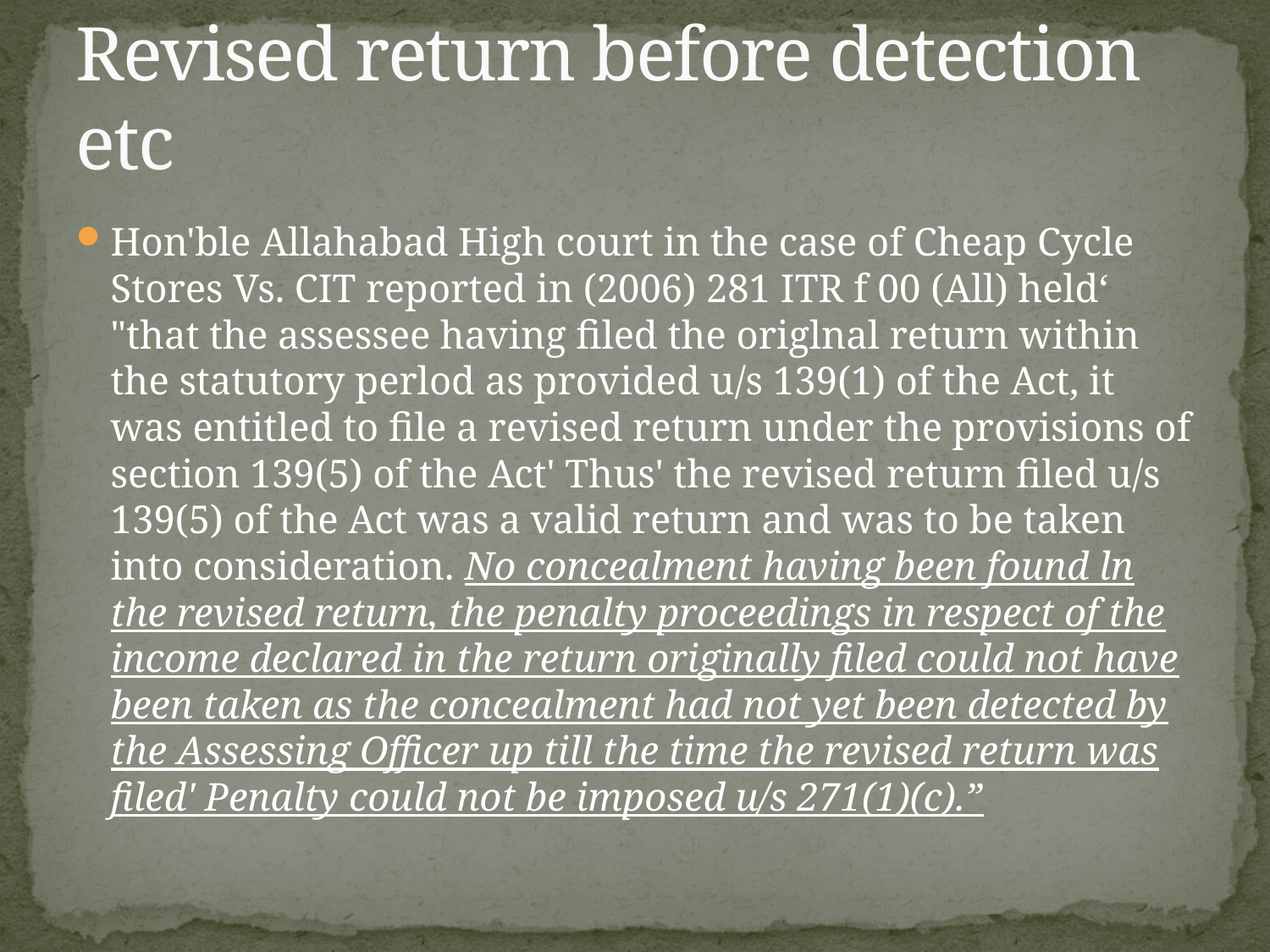

# Revised return before detection etc
Hon'ble Allahabad High court in the case of Cheap Cycle Stores Vs. CIT reported in (2006) 281 ITR f 00 (All) held‘ "that the assessee having filed the origlnal return within the statutory perlod as provided u/s 139(1) of the Act, it was entitled to file a revised return under the provisions of section 139(5) of the Act' Thus' the revised return filed u/s 139(5) of the Act was a valid return and was to be taken into consideration. No concealment having been found ln the revised return, the penalty proceedings in respect of the income declared in the return originally filed could not have been taken as the concealment had not yet been detected by the Assessing Officer up till the time the revised return was filed' Penalty could not be imposed u/s 271(1)(c).”